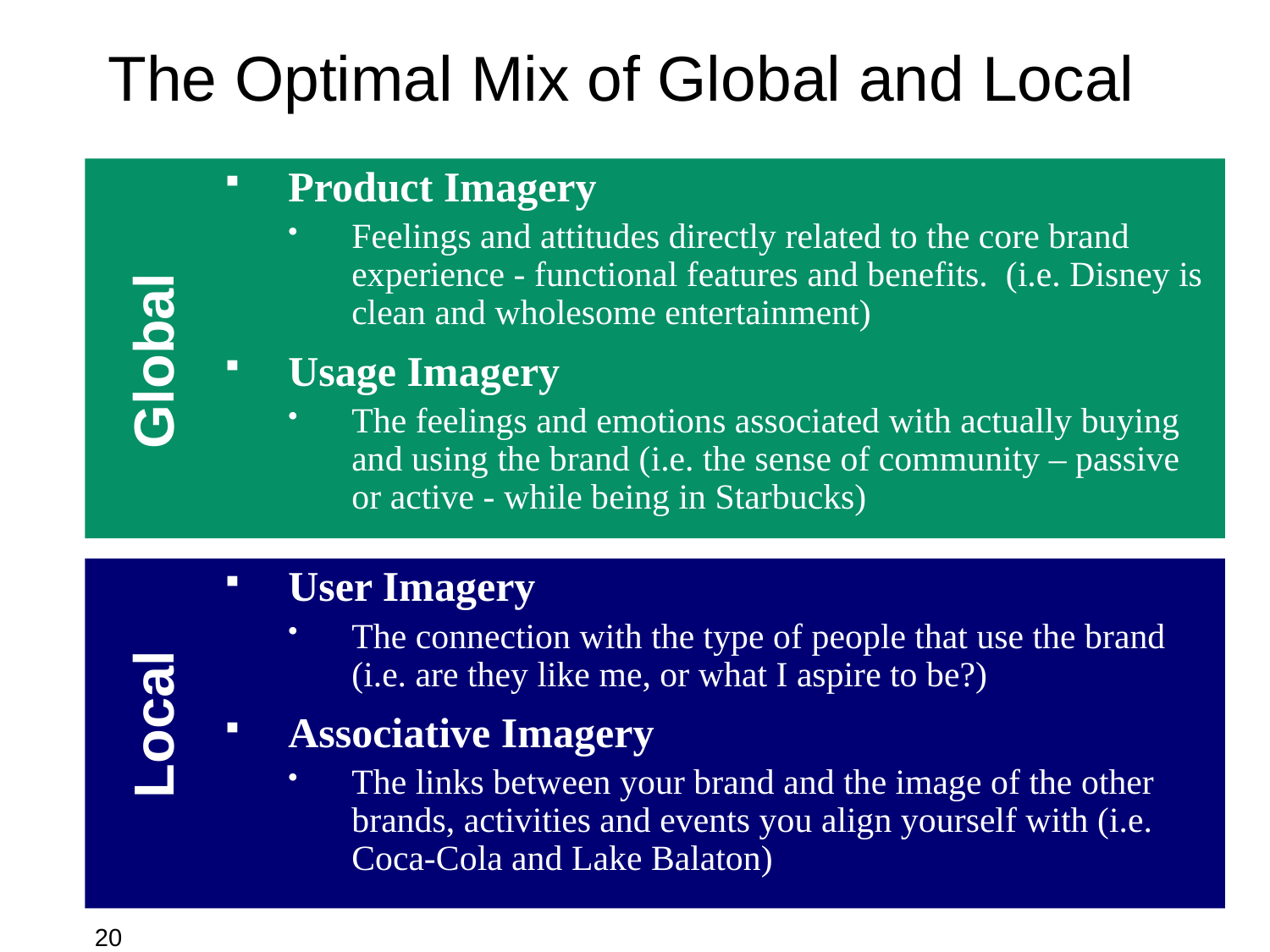

The Optimal Mix of Global and Local
Product Imagery
Feelings and attitudes directly related to the core brand experience - functional features and benefits.  (i.e. Disney is clean and wholesome entertainment)

Usage Imagery
The feelings and emotions associated with actually buying and using the brand (i.e. the sense of community – passive or active - while being in Starbucks)

Global
User Imagery
The connection with the type of people that use the brand (i.e. are they like me, or what I aspire to be?)

Associative Imagery
The links between your brand and the image of the other brands, activities and events you align yourself with (i.e. Coca-Cola and Lake Balaton)
Local
20